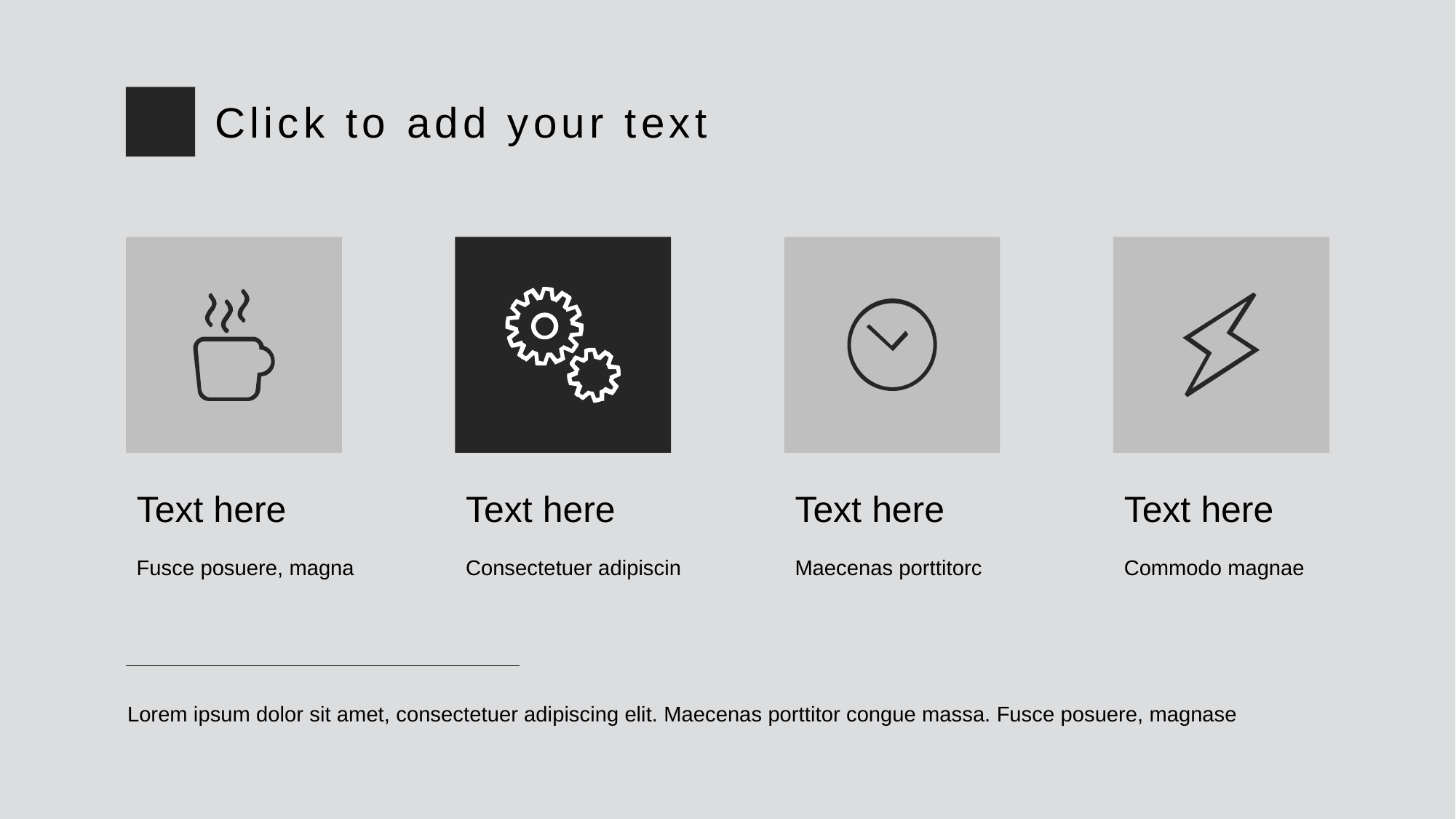

Click to add your text
e7d195523061f1c066b244f4f0640bbcf3715a5d8e4c1f9c0CC89F802DB1C6DCEED83B96BD2FE003EF101F1D2A7FDAC955EBEE173D2520FDFAE65A13FA12EC6F1609809A21EAC5BB0195E08AA6A710E6248429B268CDE7E0F88F10A96895837156FB42290AC6FF6844AC8D7BC66D84E1A375D7292B4D3C92710E9760418CBD08A66F9A20065CD769C6E57D7D5753DF6E

Text here
Text here
Text here
Text here
Fusce posuere, magna
Consectetuer adipiscin
Maecenas porttitorc
Commodo magnae
Lorem ipsum dolor sit amet, consectetuer adipiscing elit. Maecenas porttitor congue massa. Fusce posuere, magnase